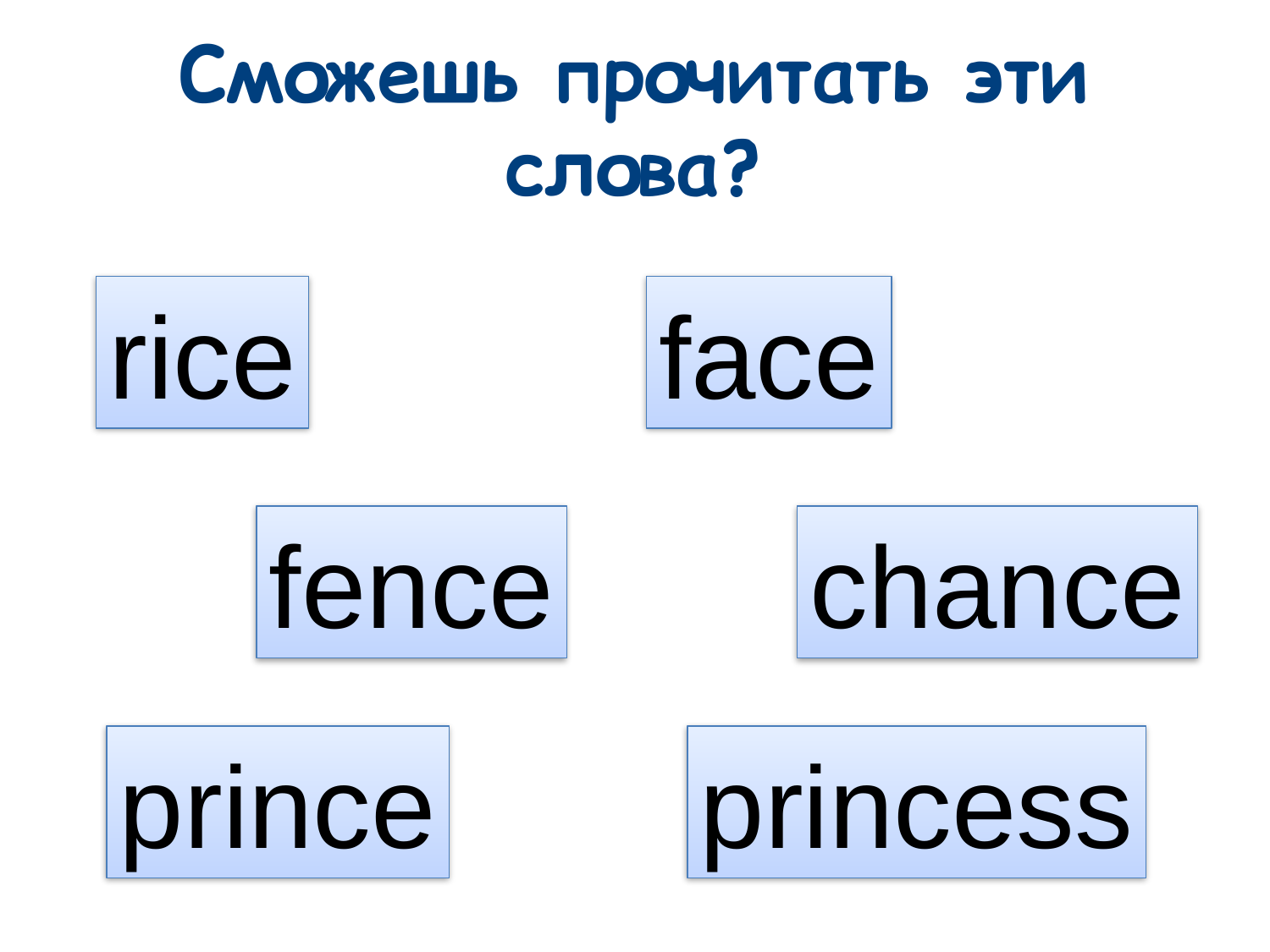

# Сможешь прочитать эти слова?
rice
face
fence
chance
prince
princess